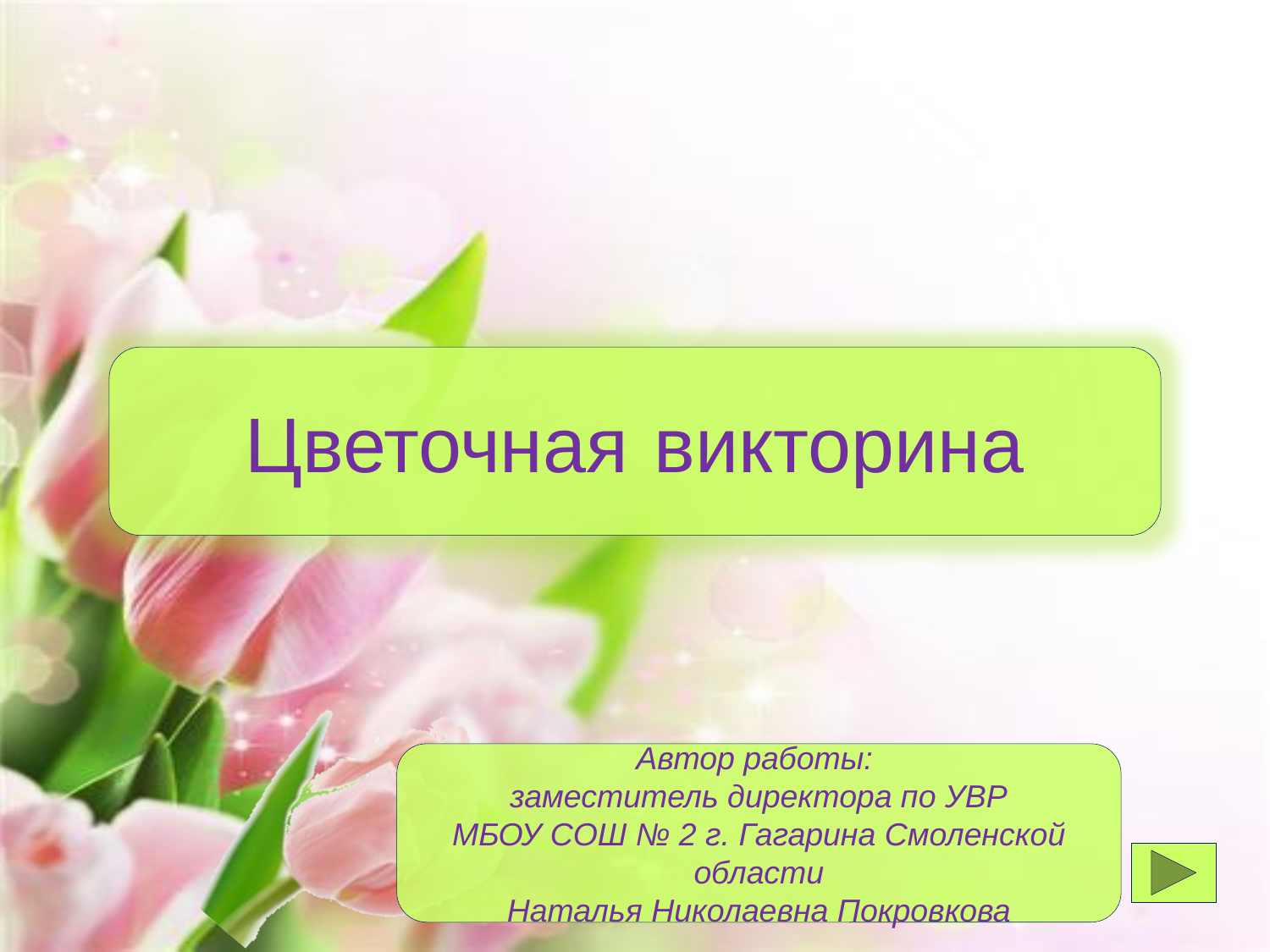

Цветочная викторина
Автор работы:
заместитель директора по УВР
МБОУ СОШ № 2 г. Гагарина Смоленской области
Наталья Николаевна Покровкова